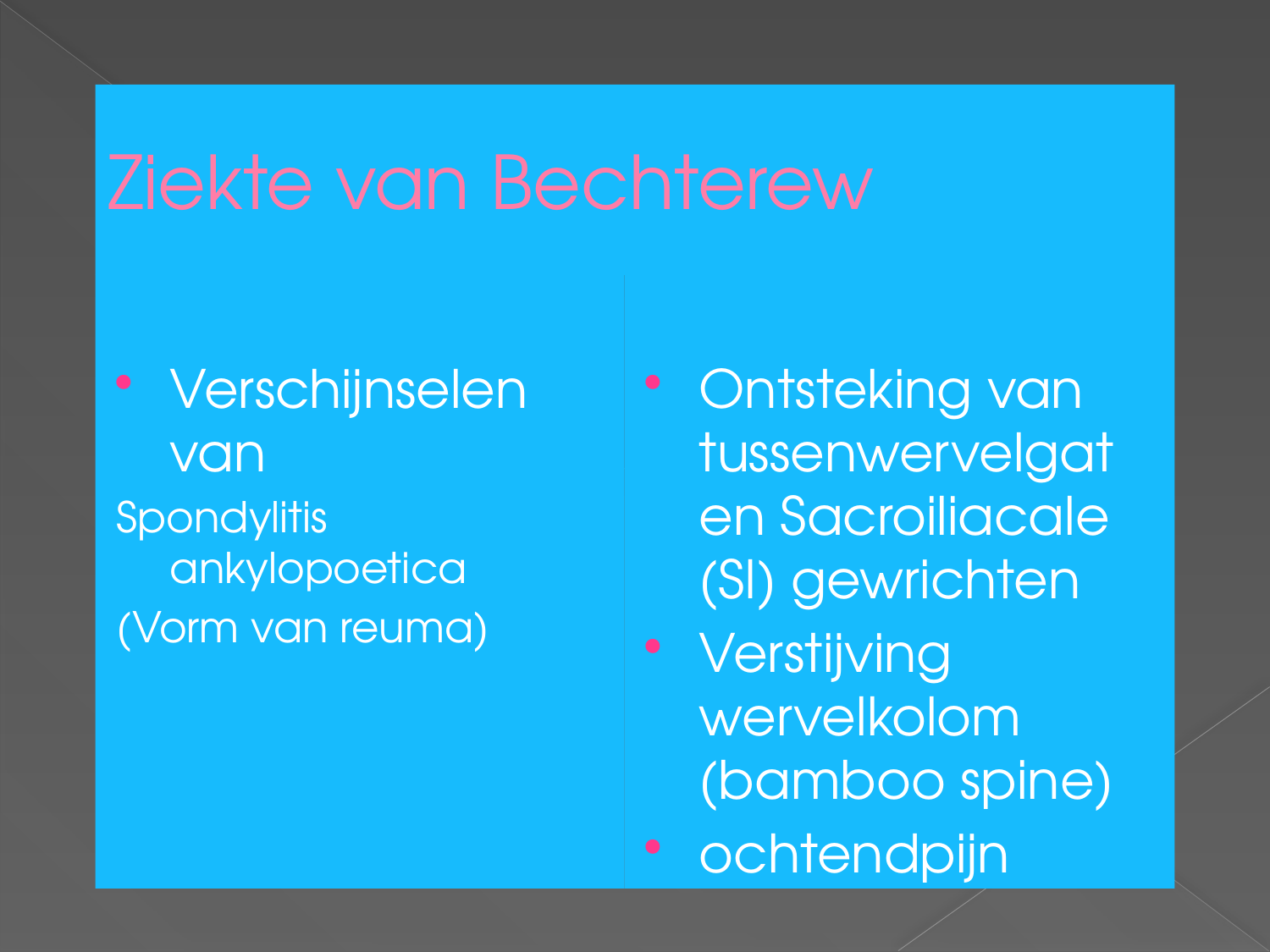

# Ziekte van Bechterew

Verschijnselen van
Spondylitis ankylopoetica
(Vorm van reuma)

Ontsteking van tussenwervelgat en Sacroiliacale  (SI) gewrichten
Verstijving wervelkolom (bamboo spine)
ochtendpijn